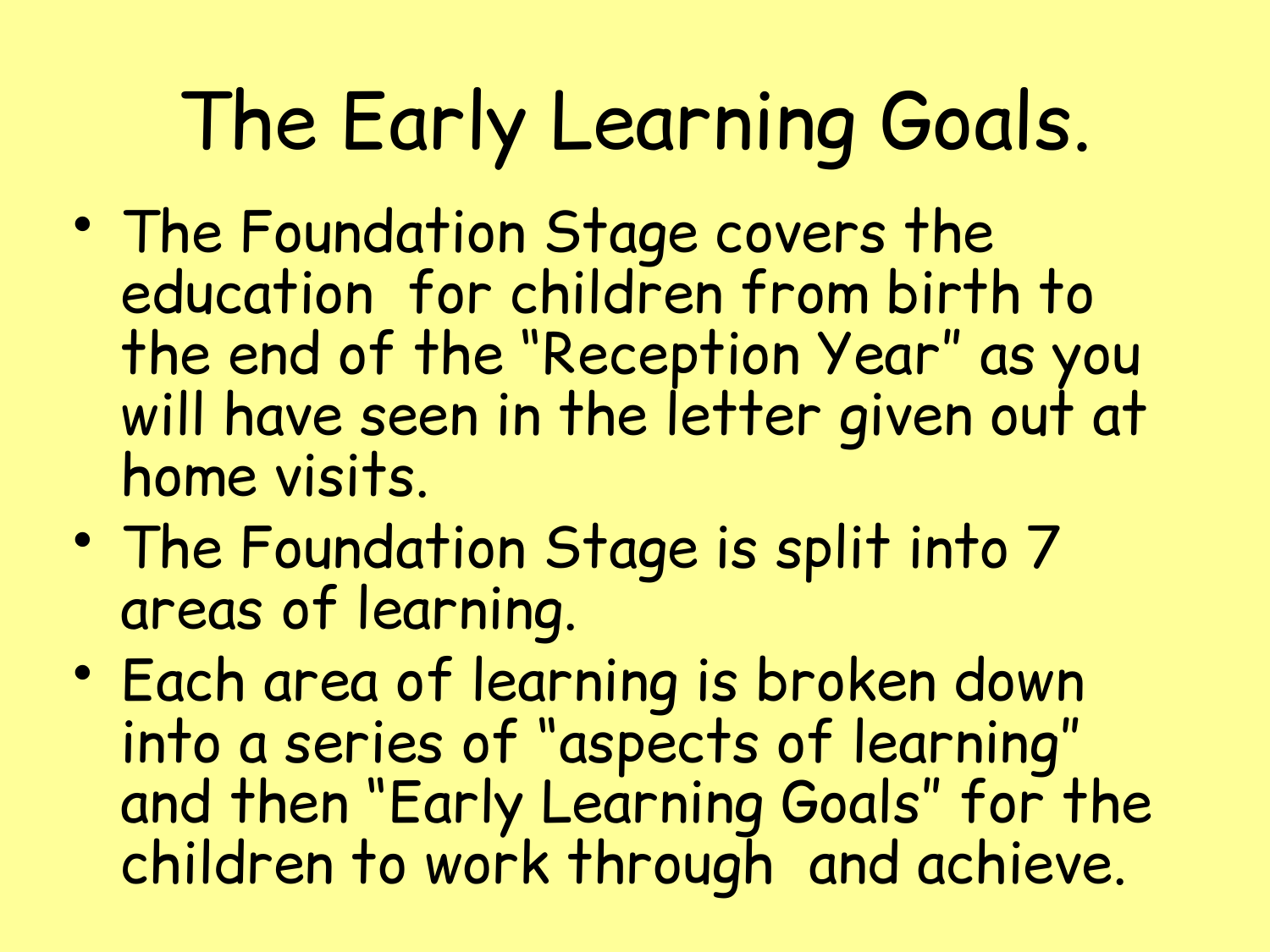

# The Early Learning Goals.
The Foundation Stage covers the education  for children from birth to the end of the “Reception Year” as you will have seen in the letter given out at home visits.
The Foundation Stage is split into 7 areas of learning.
Each area of learning is broken down into a series of “aspects of learning” and then “Early Learning Goals” for the children to work through  and achieve.